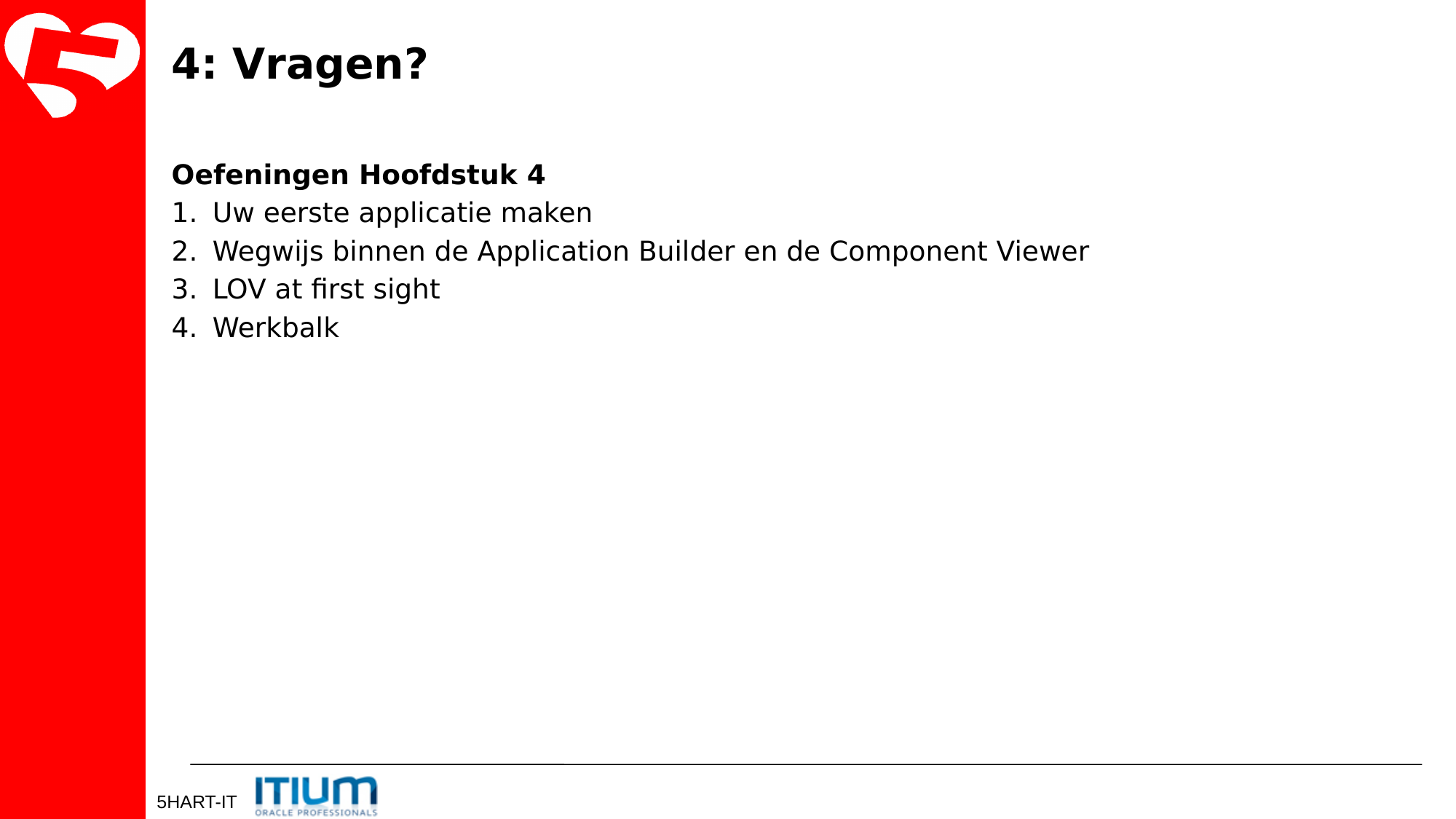

# 4: Vragen?
Oefeningen Hoofdstuk 4
Uw eerste applicatie maken
Wegwijs binnen de Application Builder en de Component Viewer
LOV at first sight
Werkbalk